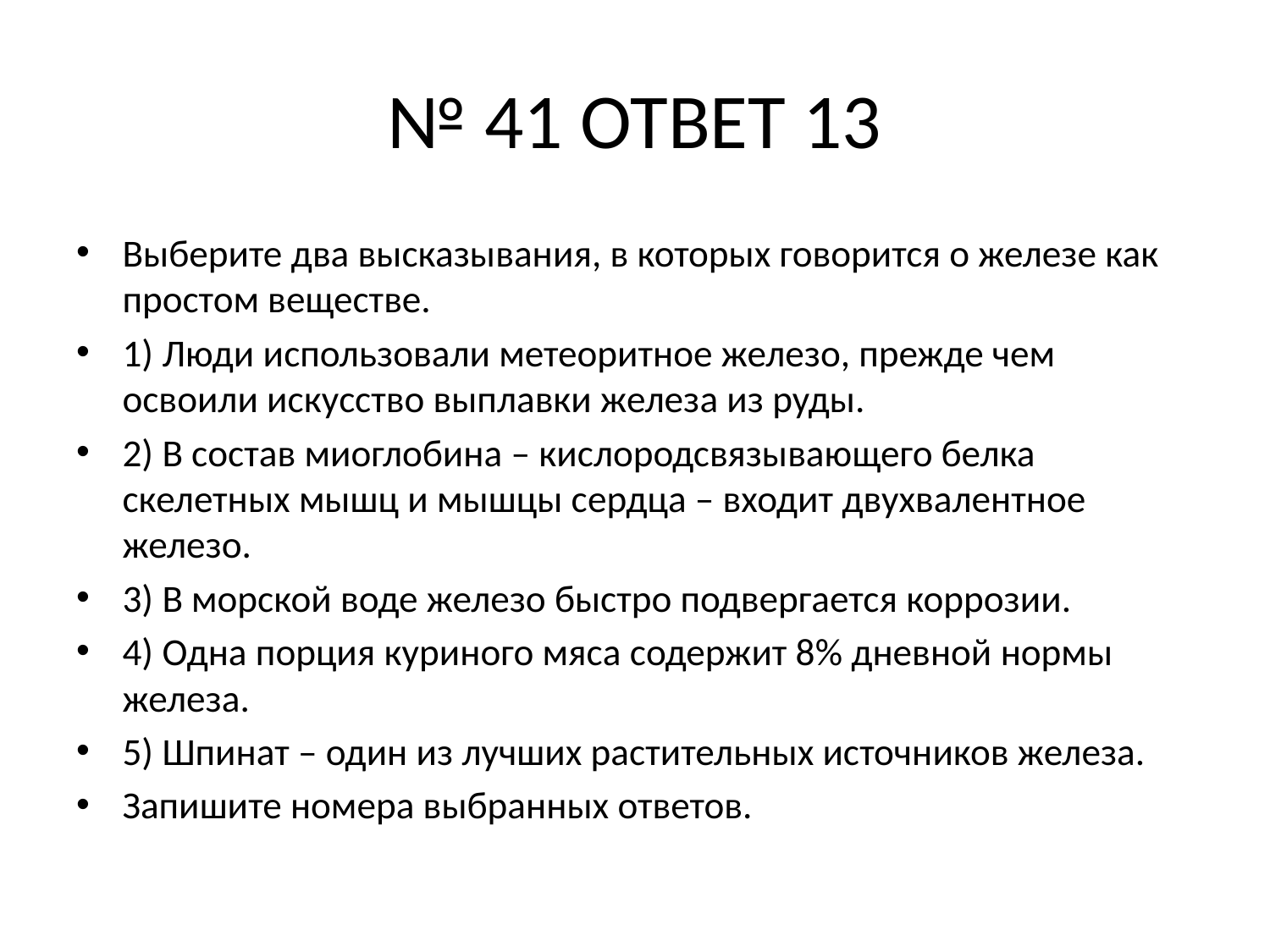

# № 41 ОТВЕТ 13
Выберите два высказывания, в которых говорится о железе как простом веществе.
1) Люди использовали метеоритное железо, прежде чем освоили искусство выплавки железа из руды.
2) В состав миоглобина – кислородсвязывающего белка скелетных мышц и мышцы сердца – входит двухвалентное железо.
3) В морской воде железо быстро подвергается коррозии.
4) Одна порция куриного мяса содержит 8% дневной нормы железа.
5) Шпинат – один из лучших растительных источников железа.
Запишите номера выбранных ответов.